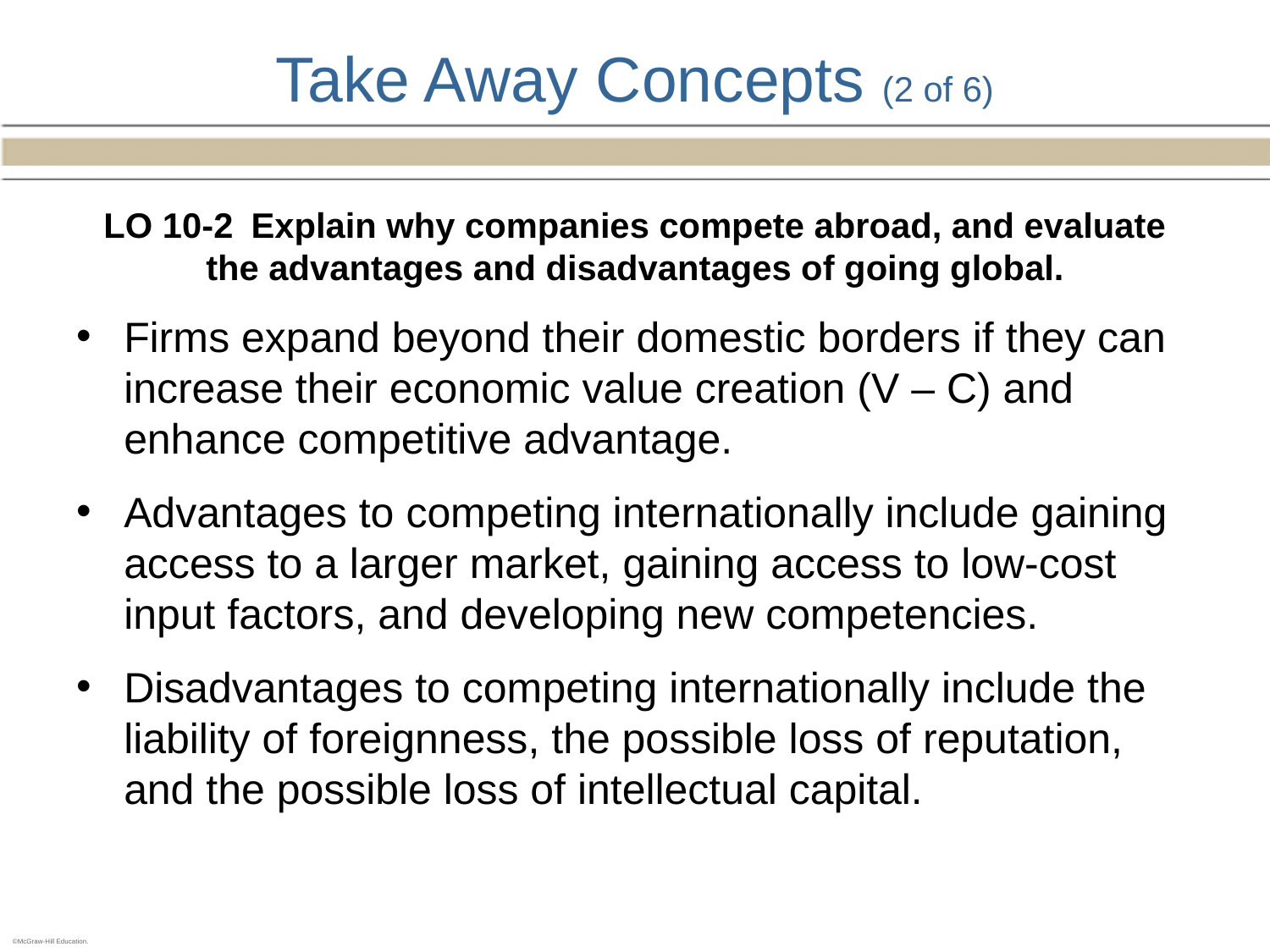

# Take Away Concepts (2 of 6)
LO 10-2 Explain why companies compete abroad, and evaluate the advantages and disadvantages of going global.
Firms expand beyond their domestic borders if they can increase their economic value creation (V – C) and enhance competitive advantage.
Advantages to competing internationally include gaining access to a larger market, gaining access to low-cost input factors, and developing new competencies.
Disadvantages to competing internationally include the liability of foreignness, the possible loss of reputation, and the possible loss of intellectual capital.